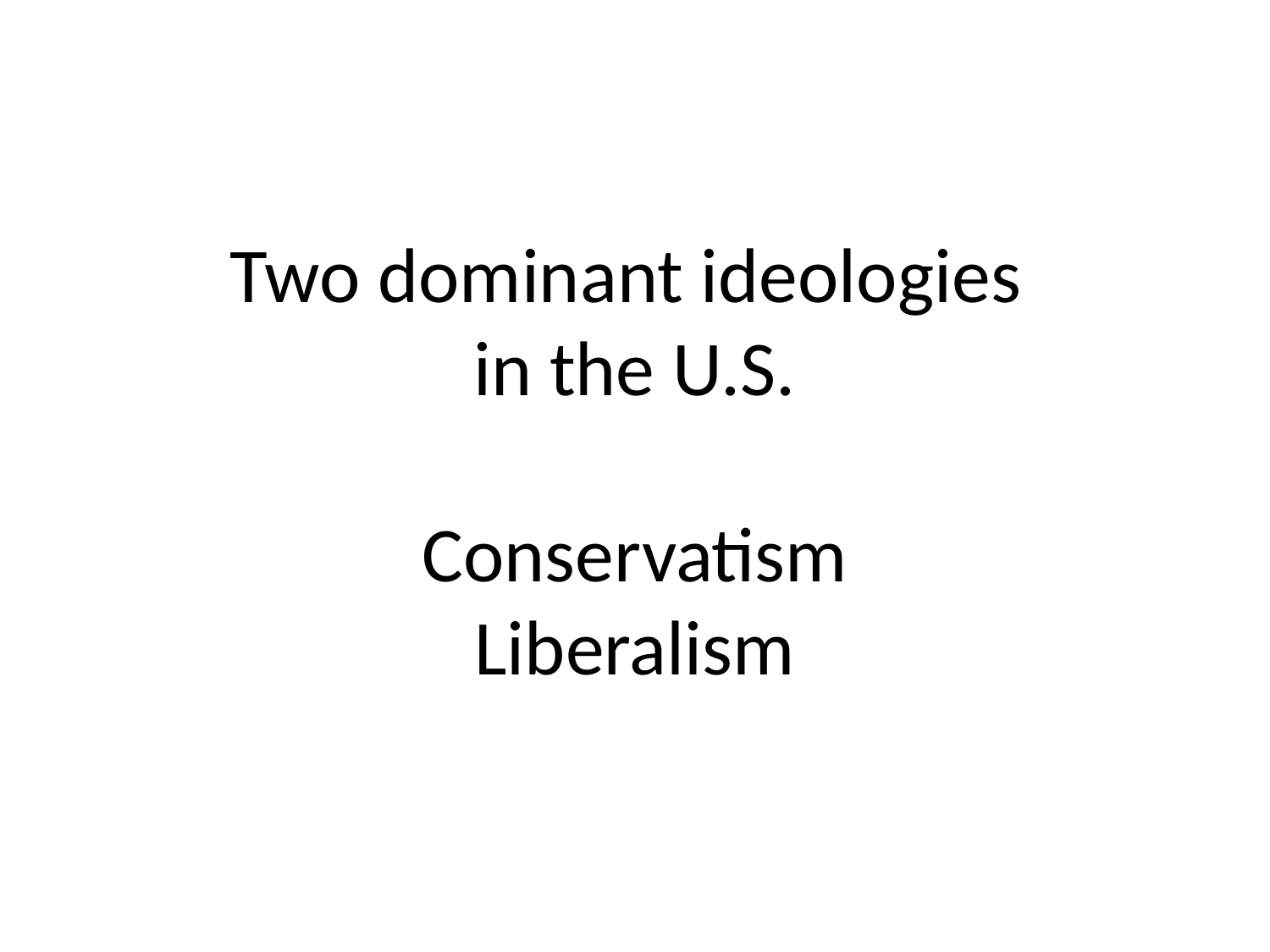

# Two dominant ideologies in the U.S. Conservatism Liberalism